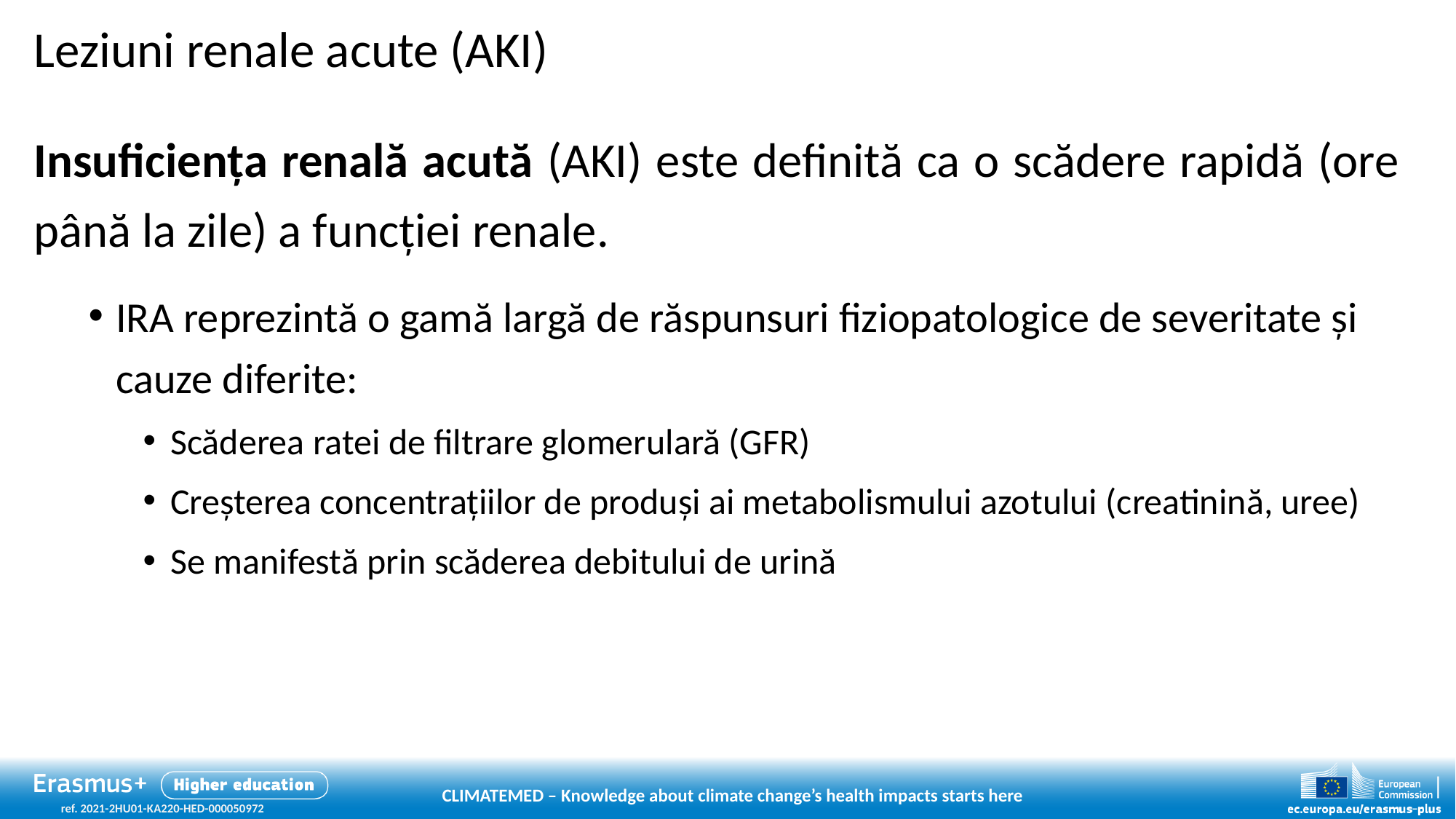

# Leziuni renale acute (AKI)
Insuficiența renală acută (AKI) este definită ca o scădere rapidă (ore până la zile) a funcției renale.
IRA reprezintă o gamă largă de răspunsuri fiziopatologice de severitate și cauze diferite:
Scăderea ratei de filtrare glomerulară (GFR)
Creșterea concentrațiilor de produși ai metabolismului azotului (creatinină, uree)
Se manifestă prin scăderea debitului de urină